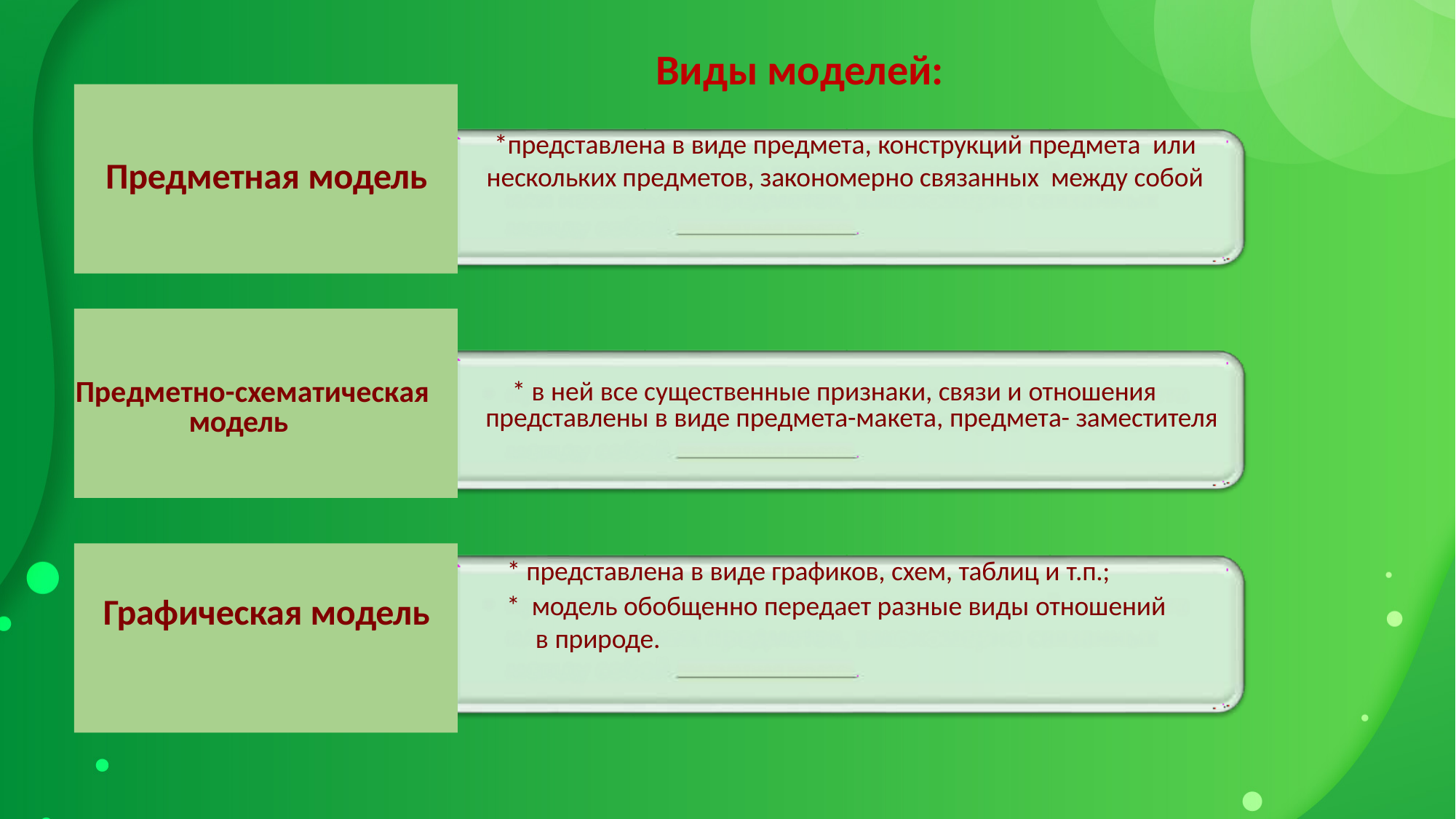

Виды моделей:

Предметная модель
*представлена в виде предмета, конструкций предмета  или нескольких предметов, закономерно связанных  между собой

Предметно-схематическая  модель

      * в ней все существенные признаки, связи и отношения
    представлены в виде предмета-макета, предмета- заместителя

Графическая модель
           * представлена в виде графиков, схем, таблиц и т.п.;
           *  модель обобщенно передает разные виды отношений
            в природе.